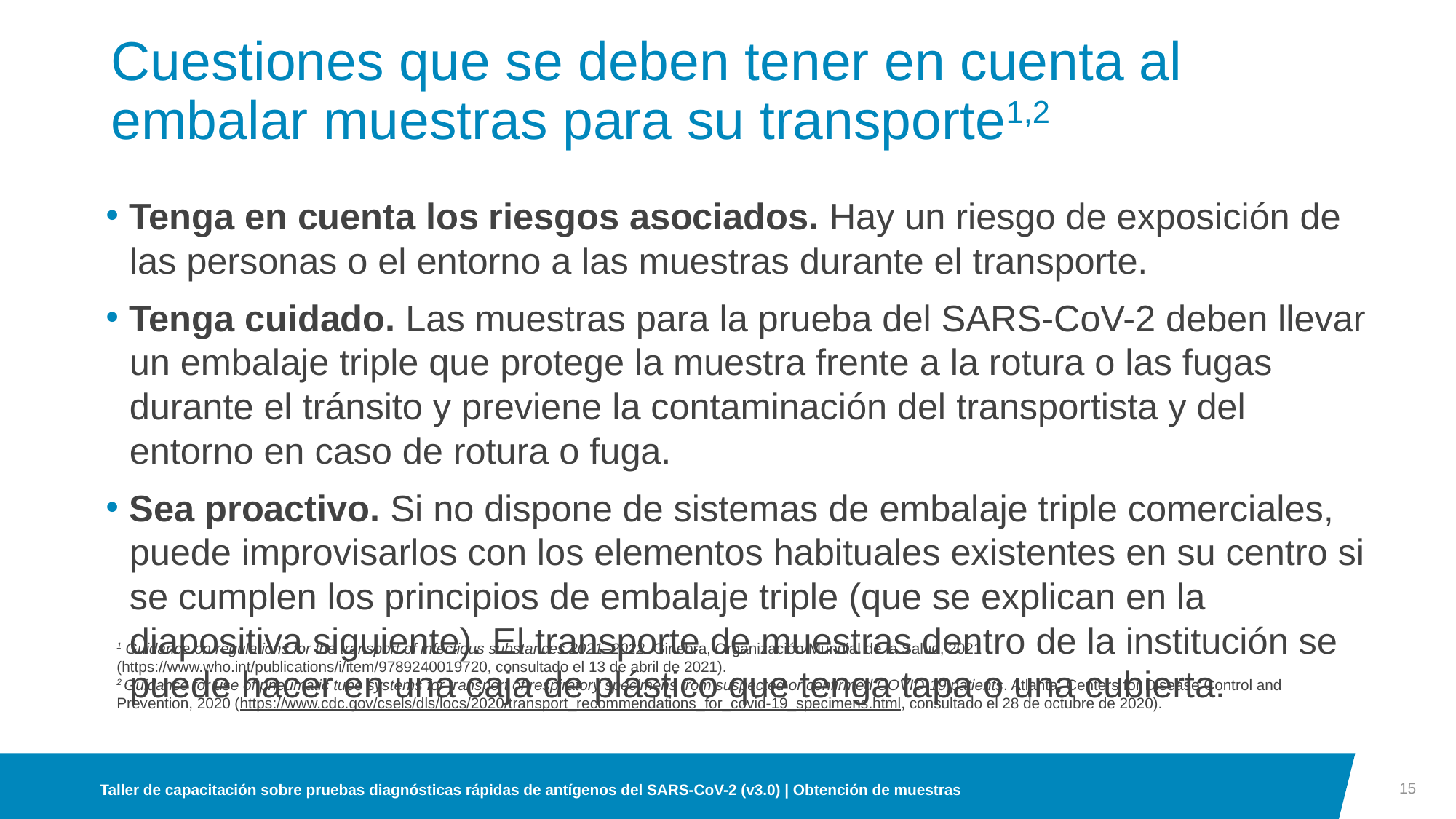

# Cuestiones que se deben tener en cuenta al embalar muestras para su transporte1,2
Tenga en cuenta los riesgos asociados. Hay un riesgo de exposición de las personas o el entorno a las muestras durante el transporte.
Tenga cuidado. Las muestras para la prueba del SARS-CoV-2 deben llevar un embalaje triple que protege la muestra frente a la rotura o las fugas durante el tránsito y previene la contaminación del transportista y del entorno en caso de rotura o fuga.
Sea proactivo. Si no dispone de sistemas de embalaje triple comerciales, puede improvisarlos con los elementos habituales existentes en su centro si se cumplen los principios de embalaje triple (que se explican en la diapositiva siguiente). El transporte de muestras dentro de la institución se puede hacer en una caja de plástico que tenga tapa o una cubierta.

1 Guidance on regulations for the transport of infectious substances 2021–2022. Ginebra, Organización Mundial de la Salud, 2021 (https://www.who.int/publications/i/item/9789240019720, consultado el 13 de abril de 2021).
2 Guidance for use of pneumatic tube systems for transport of respiratory specimens from suspected or confirmed COVID-19 patients. Atlanta, Centers for Disease Control and Prevention, 2020 (https://www.cdc.gov/csels/dls/locs/2020/transport_recommendations_for_covid-19_specimens.html, consultado el 28 de octubre de 2020).
15
Taller de capacitación sobre pruebas diagnósticas rápidas de antígenos del SARS-CoV-2 (v3.0) | Obtención de muestras